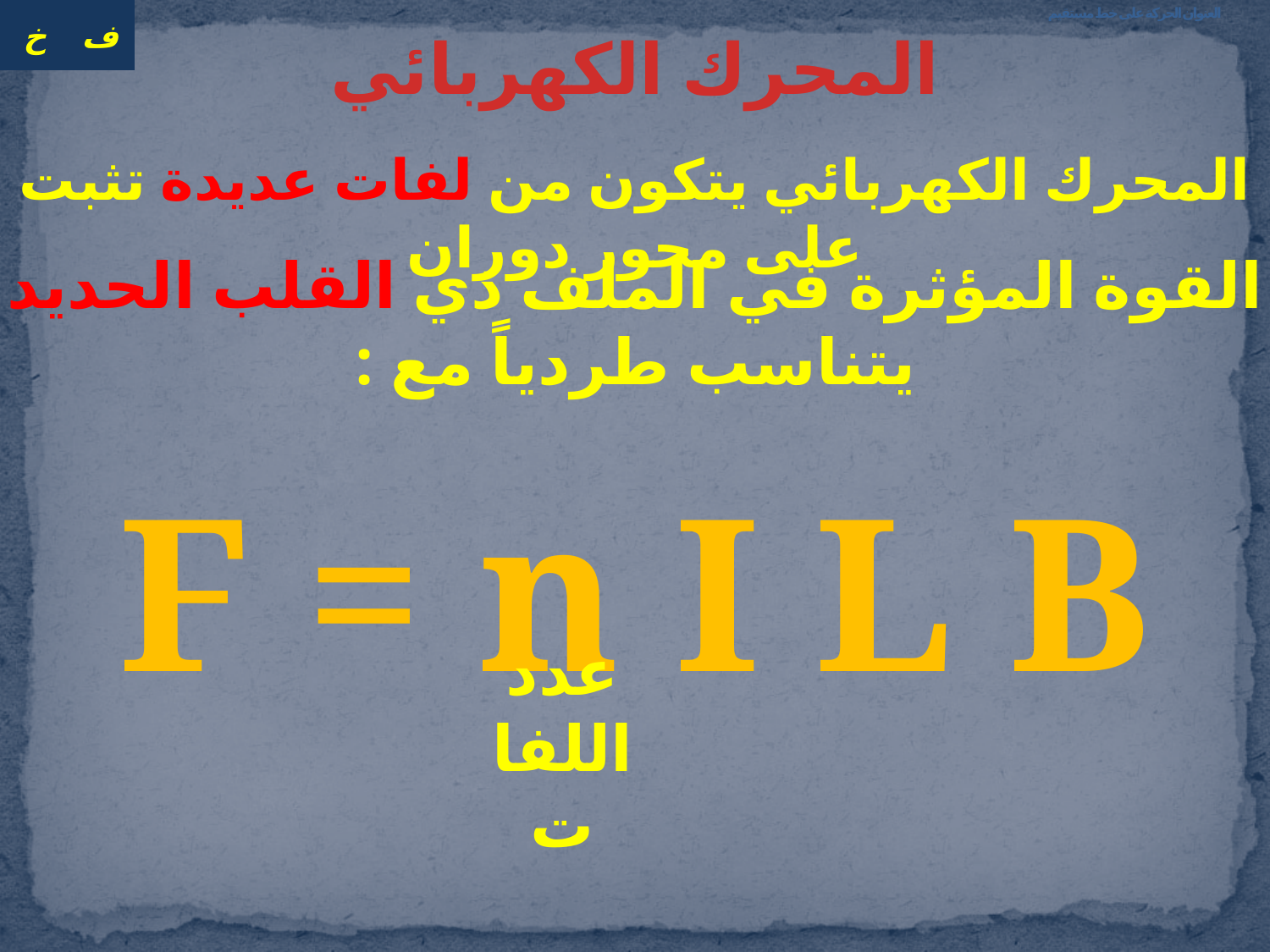

# العنوان الحركة على خط مستقيم
المحرك الكهربائي
المحرك الكهربائي يتكون من لفات عديدة تثبت على محور دوران
القوة المؤثرة في الملف ذي القلب الحديد يتناسب طردياً مع :
F = n I L B
عدد اللفات